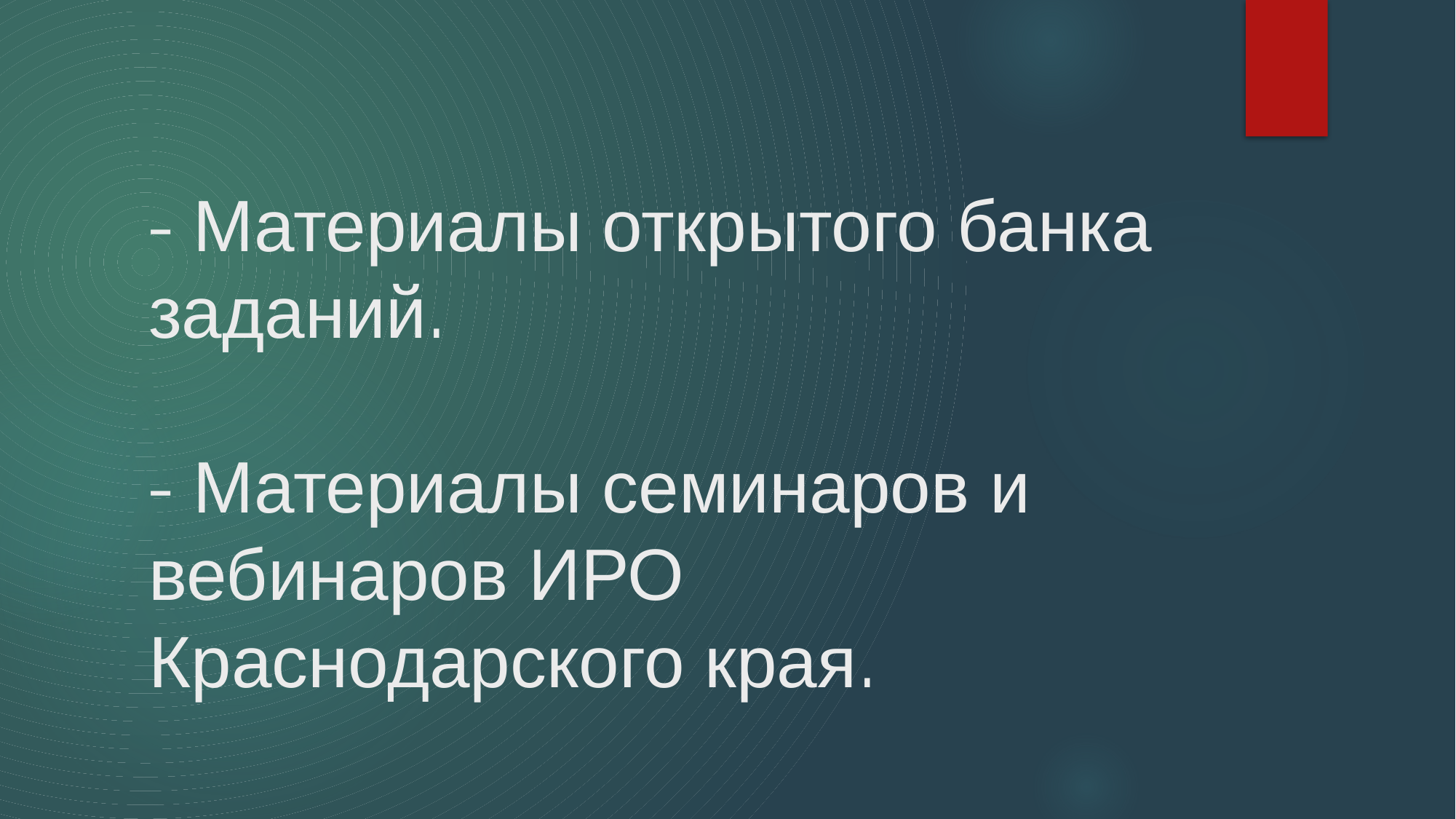

# - Материалы открытого банка заданий. - Материалы семинаров и вебинаров ИРО Краснодарского края.